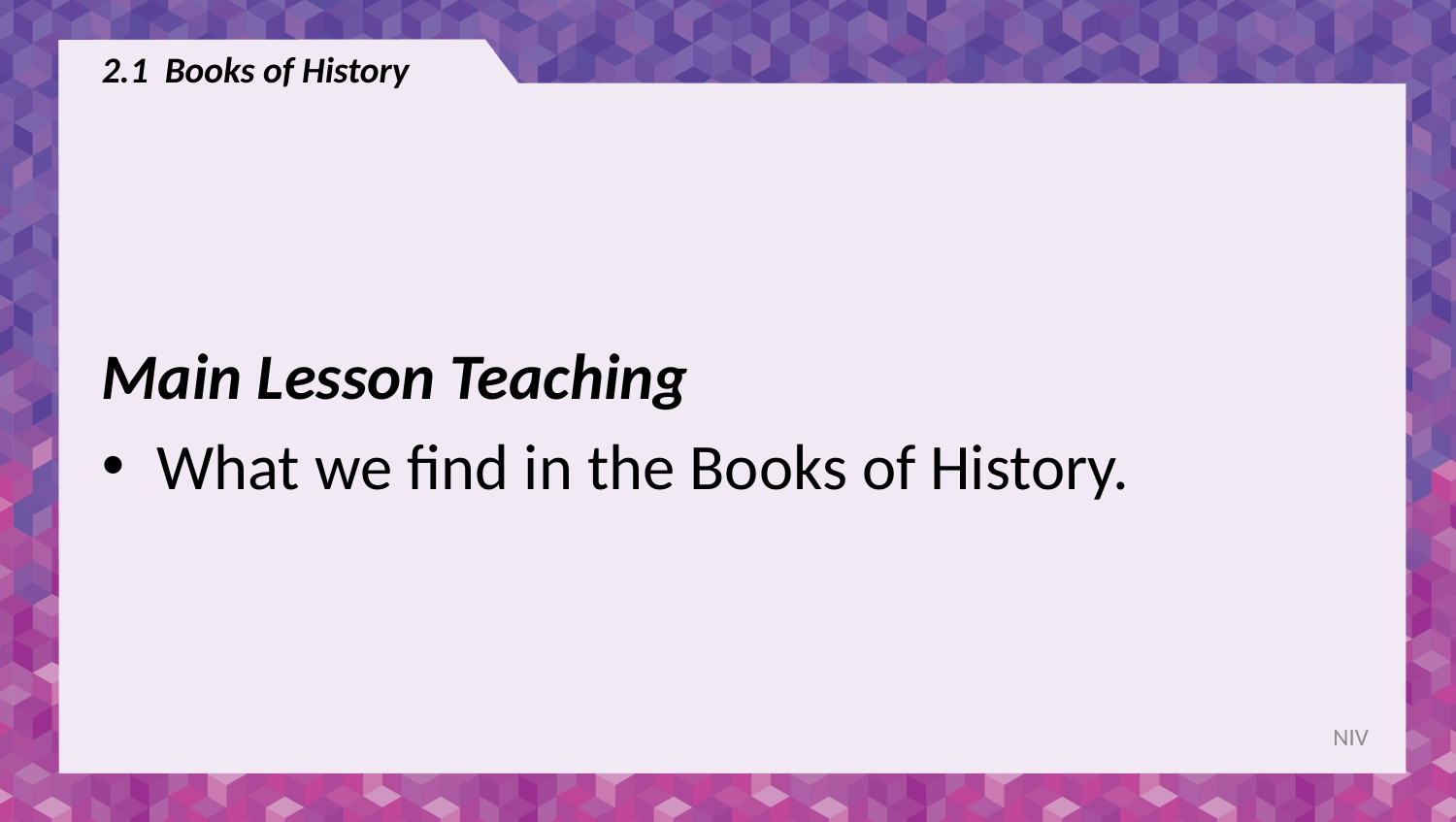

# 2.1  Books of History
Main Lesson Teaching
What we find in the Books of History.
NIV